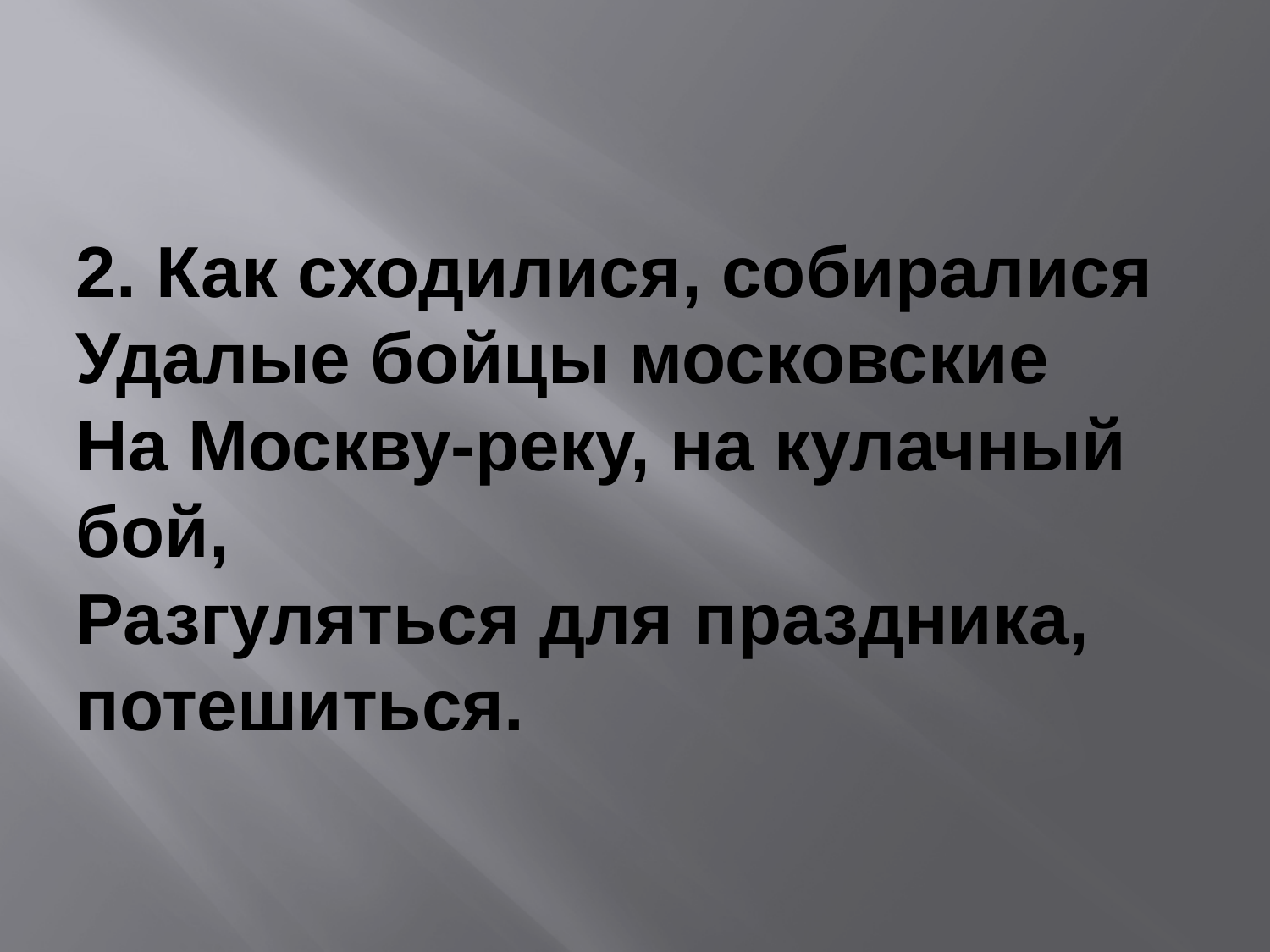

# 2. Как сходилися, собиралися Удалые бойцы московские На Москву-реку, на кулачный бой, Разгуляться для праздника, потешиться.